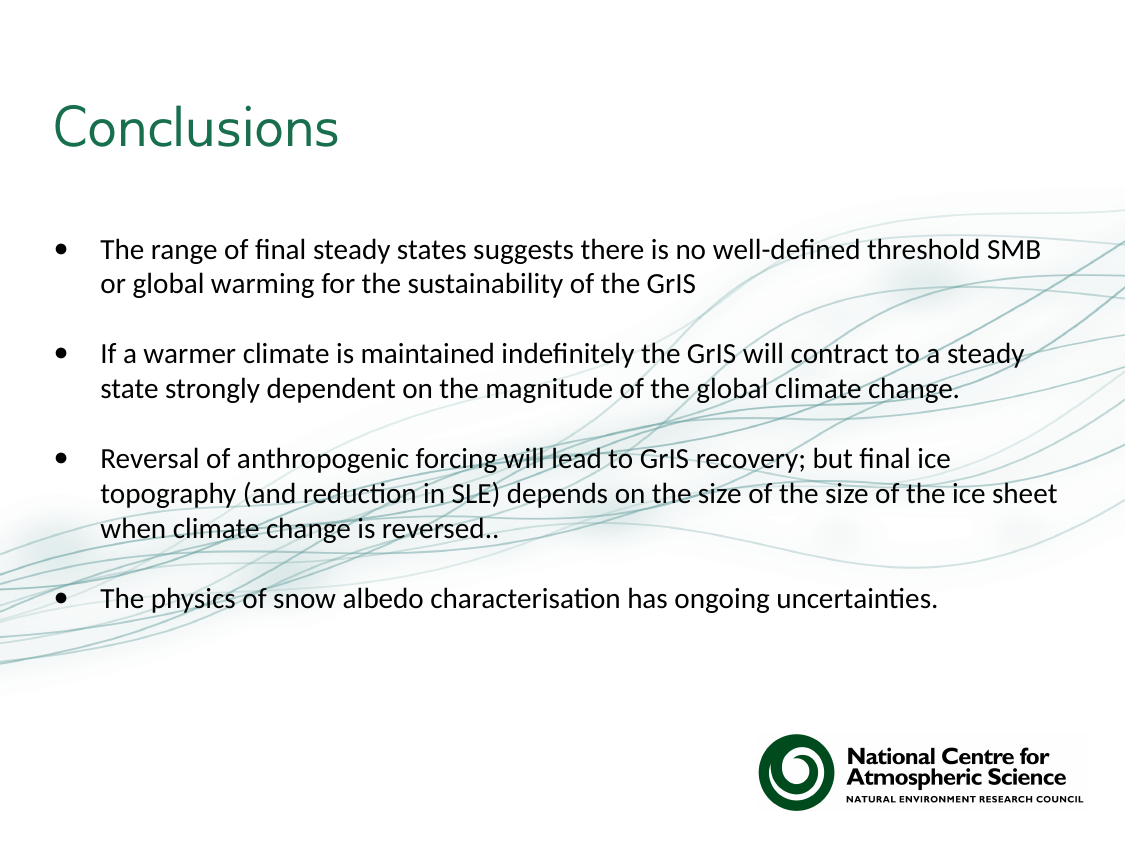

# Conclusions

​The range of final steady states suggests there is no well-defined threshold SMB or global warming for the sustainability of the GrIS

If a warmer climate is maintained indefinitely the GrIS will contract to a steady state strongly dependent on the magnitude of the global climate change.

Reversal of anthropogenic forcing will lead to GrIS recovery; but final ice topography (and reduction in SLE) depends on the size of the size of the ice sheet when climate change is reversed..

The physics of snow albedo characterisation has ongoing uncertainties.